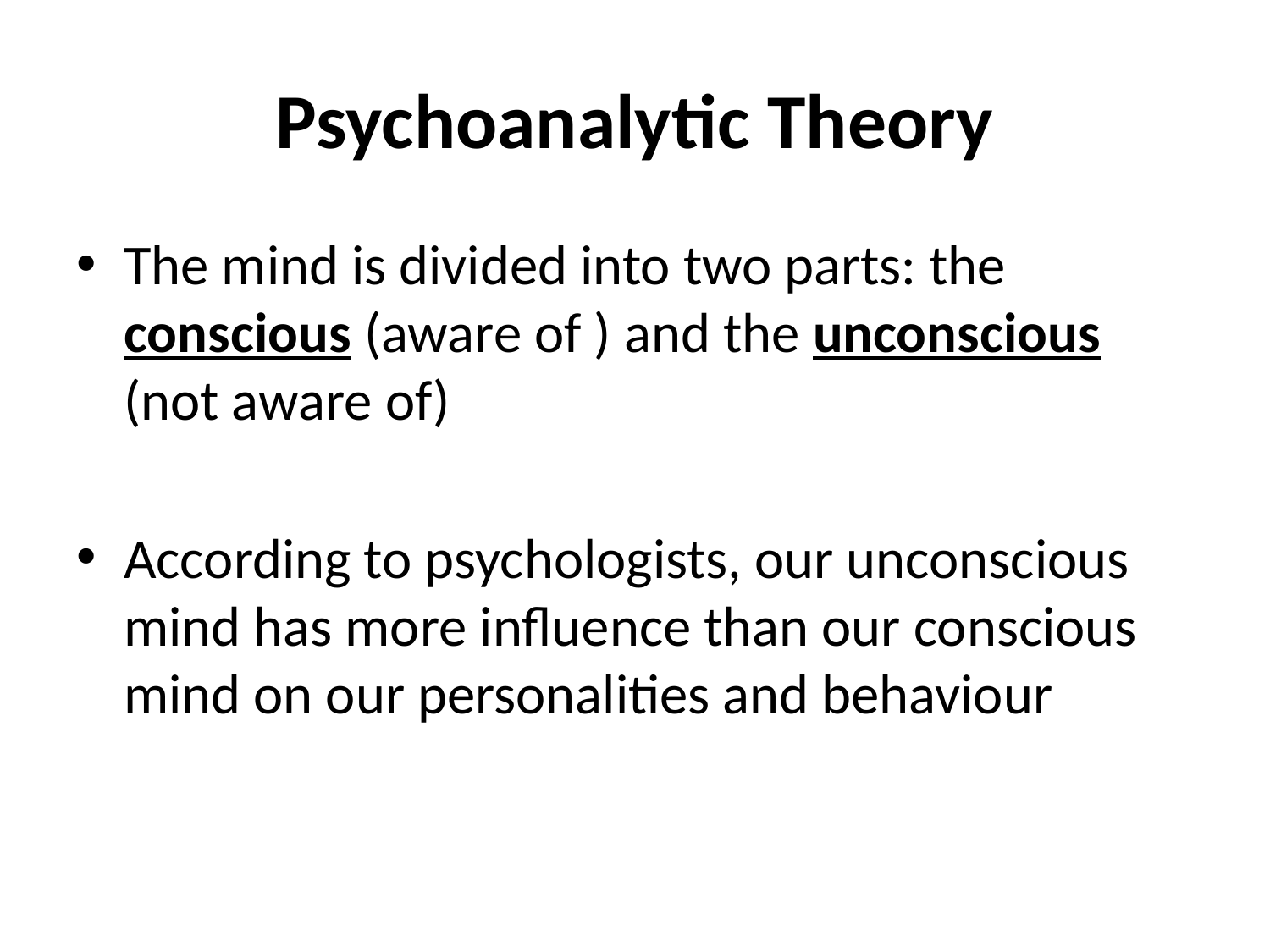

# Psychoanalytic Theory
The mind is divided into two parts: the conscious (aware of ) and the unconscious (not aware of)

According to psychologists, our unconscious mind has more influence than our conscious mind on our personalities and behaviour